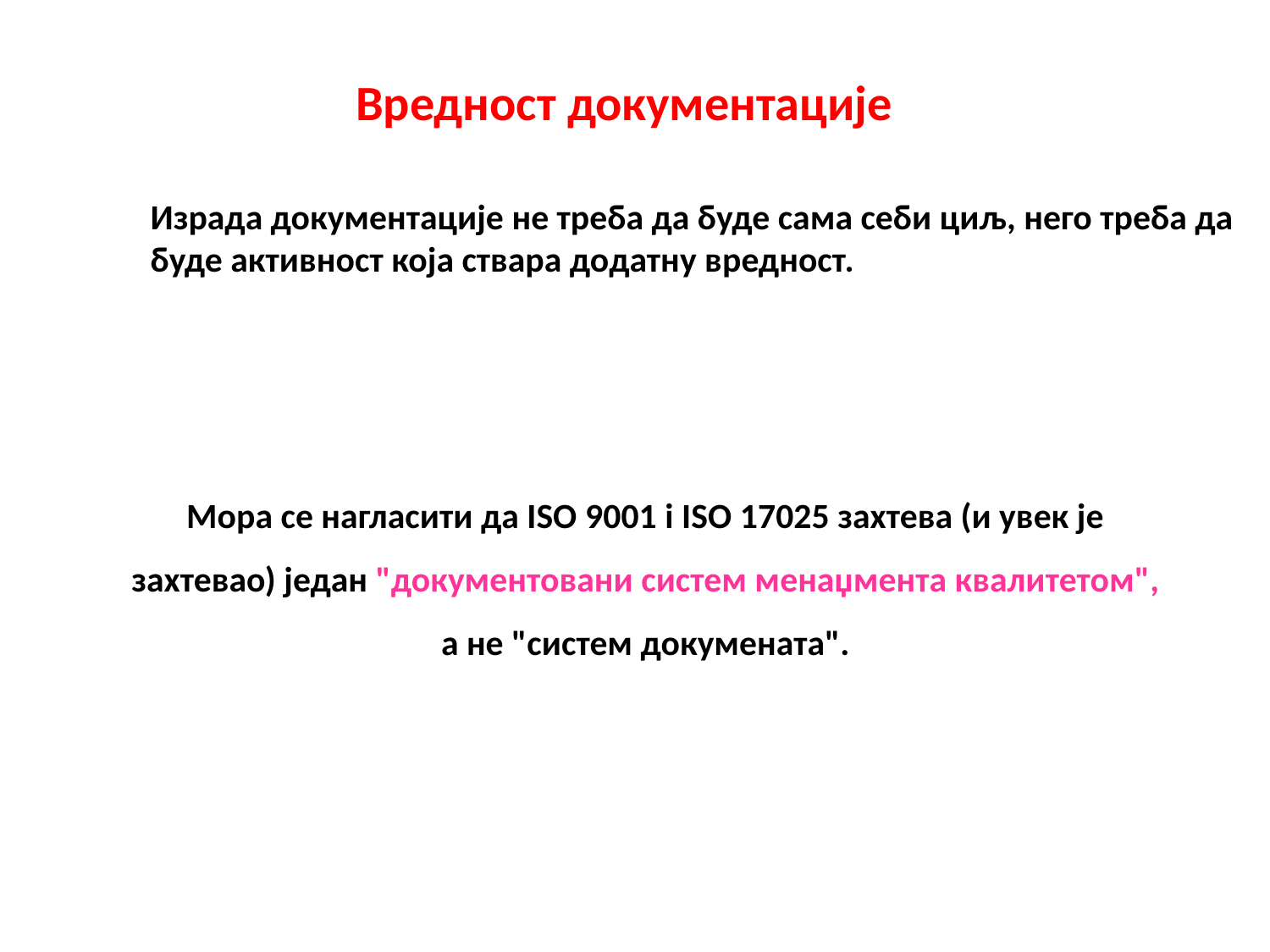

Вредност документације
Израда документације не треба да буде сама себи циљ, него треба да буде активност која ствара додатну вредност.
Мора се нагласити да ISO 9001 i ISO 17025 захтева (и увек је захтевао) један "документовани систем менаџмента квалитетом", а не "систем докумената".